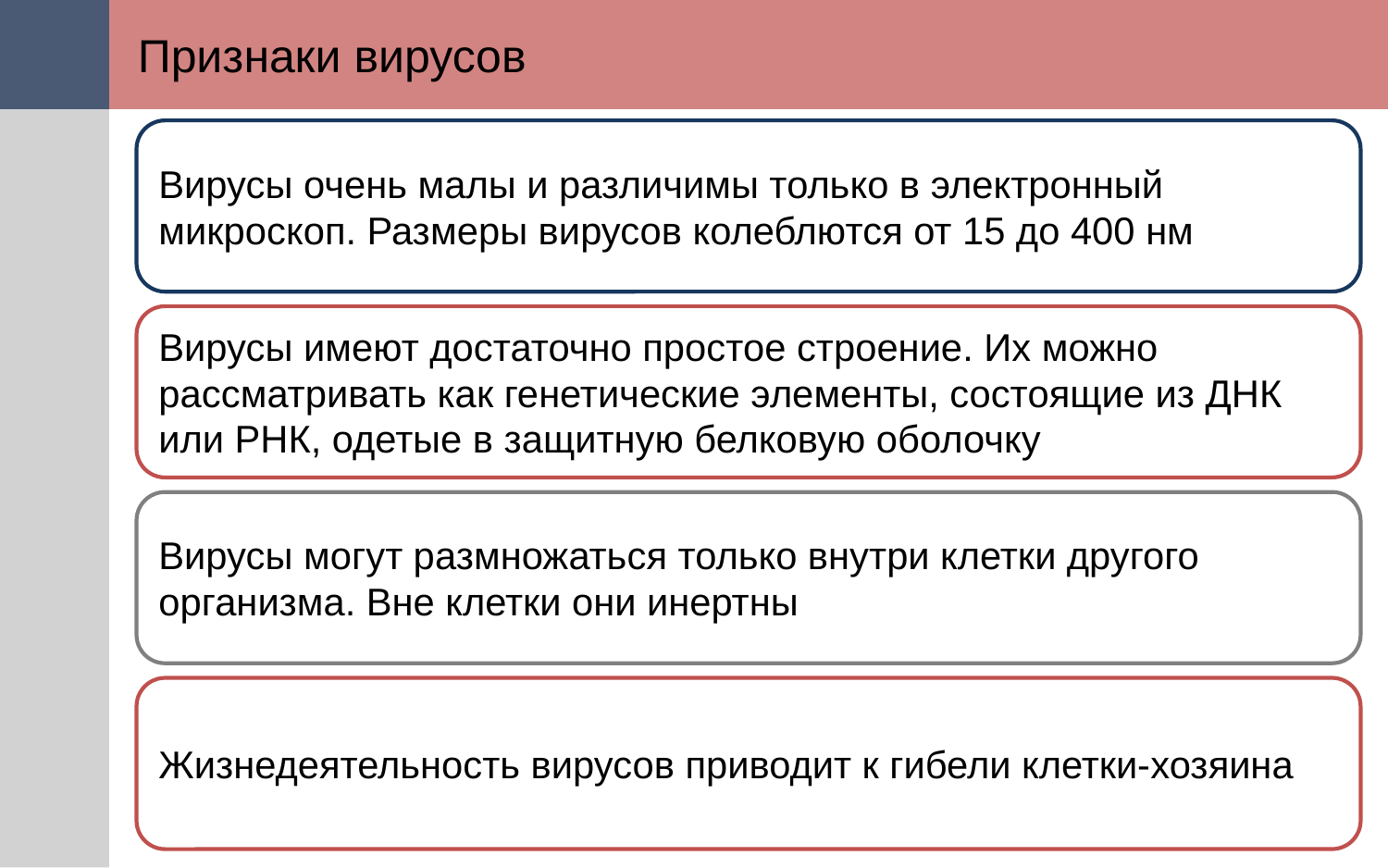

# Признаки вирусов
Вирусы очень малы и различимы только в электронный микроскоп. Размеры вирусов колеблются от 15 до 400 нм
Вирусы имеют достаточно простое строение. Их можно рассматривать как генетические элементы, состоящие из ДНК или РНК, одетые в защитную белковую оболочку
Вирусы могут размножаться только внутри клетки другого организма. Вне клетки они инертны
Жизнедеятельность вирусов приводит к гибели клетки-хозяина